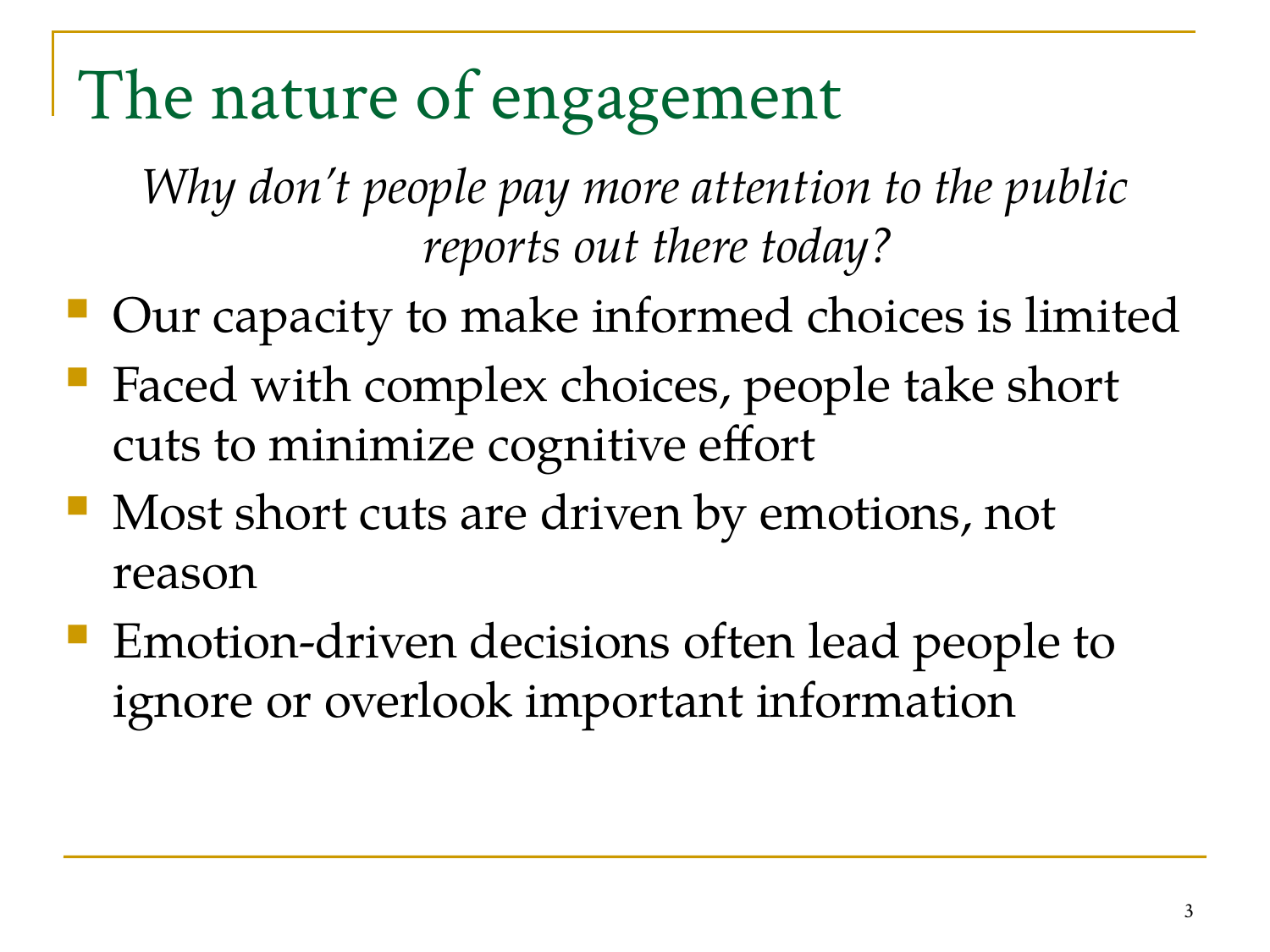

# The nature of engagement
Why don’t people pay more attention to the public reports out there today?
Our capacity to make informed choices is limited
Faced with complex choices, people take short cuts to minimize cognitive effort
Most short cuts are driven by emotions, not reason
Emotion-driven decisions often lead people to ignore or overlook important information
3